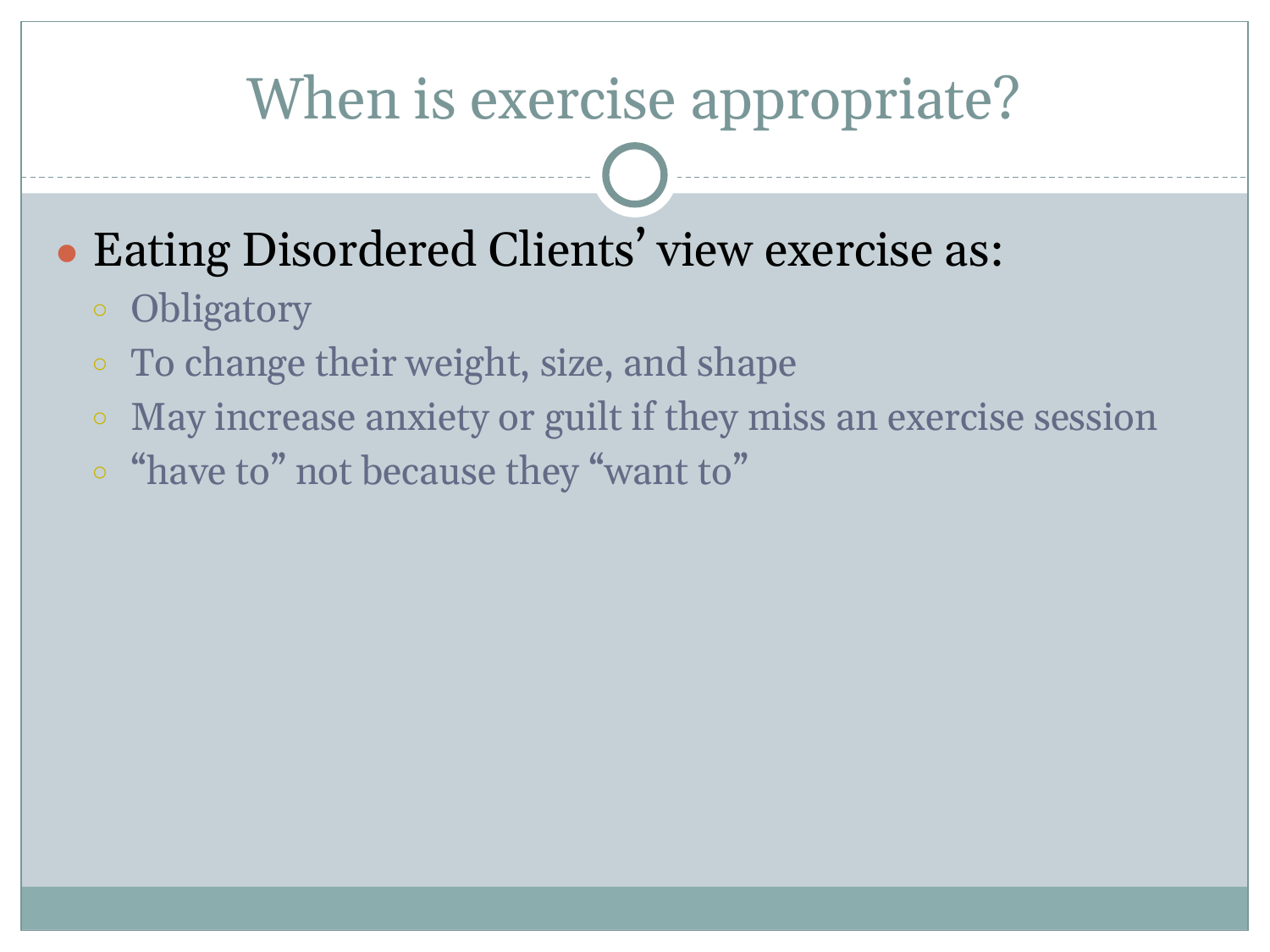

# When is exercise appropriate?
Eating Disordered Clients’ view exercise as:
Obligatory
To change their weight, size, and shape
May increase anxiety or guilt if they miss an exercise session
“have to” not because they “want to”